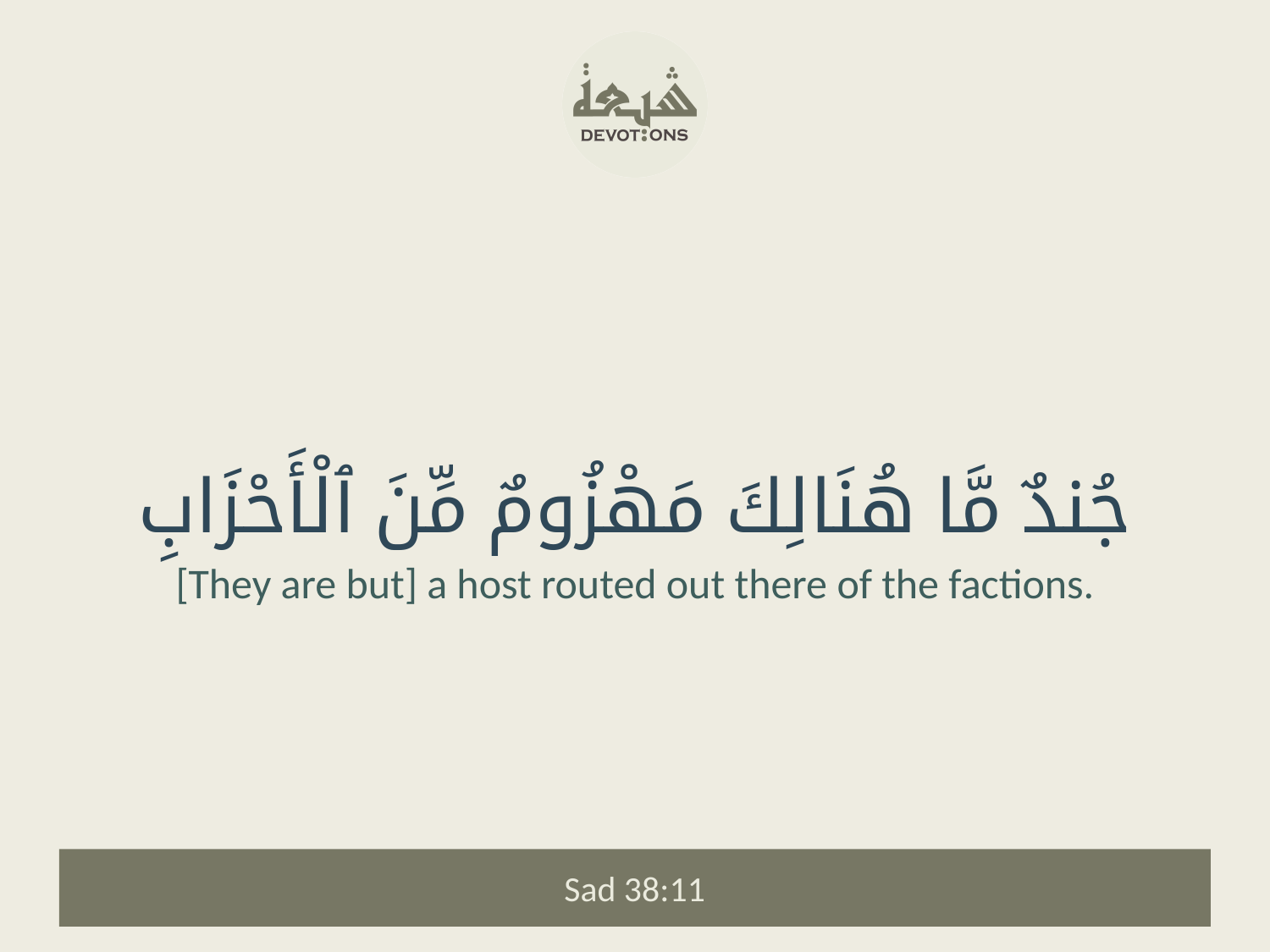

جُندٌ مَّا هُنَالِكَ مَهْزُومٌ مِّنَ ٱلْأَحْزَابِ
[They are but] a host routed out there of the factions.
Sad 38:11